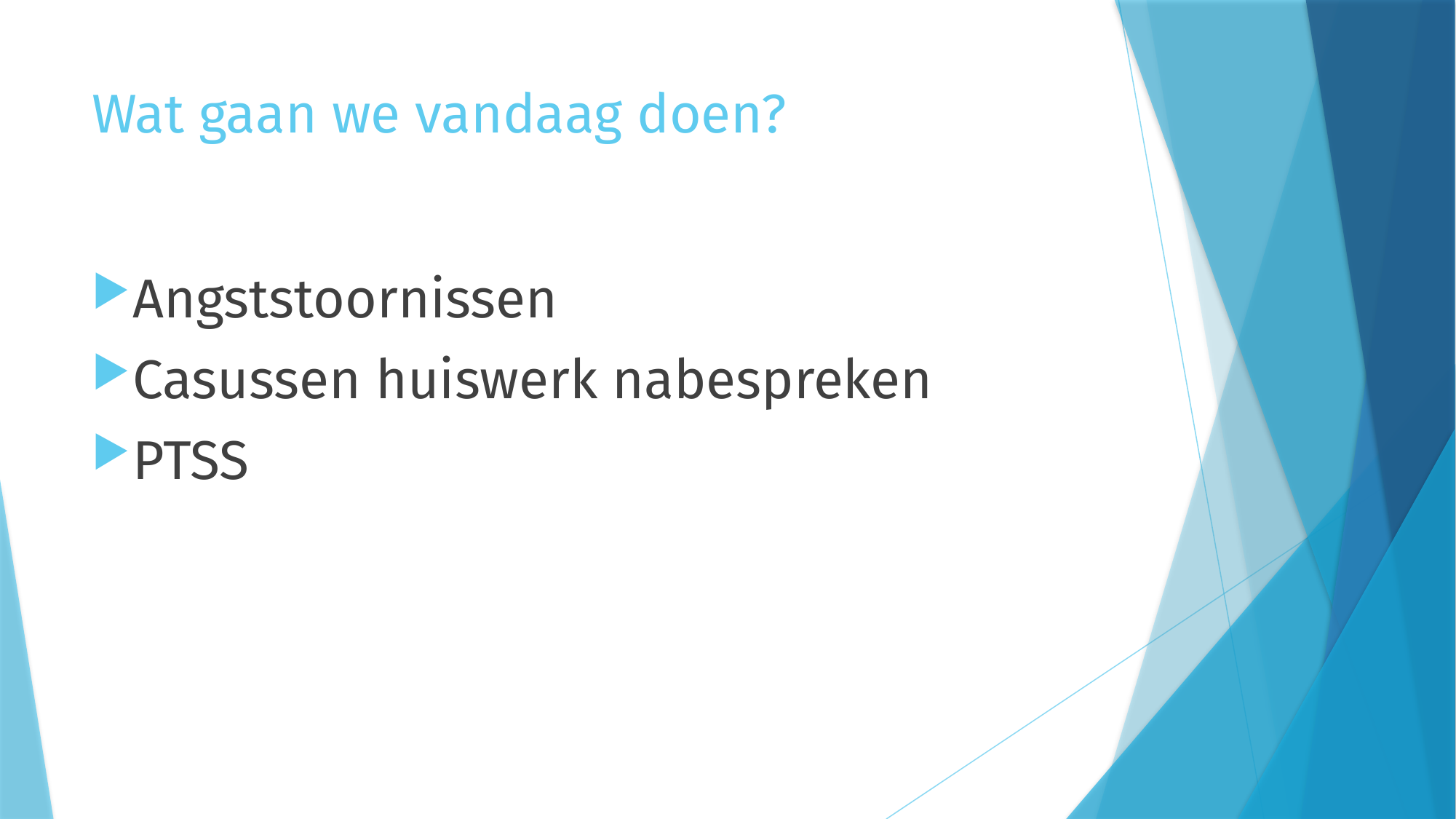

# Wat gaan we vandaag doen?
Angststoornissen
Casussen huiswerk nabespreken
PTSS